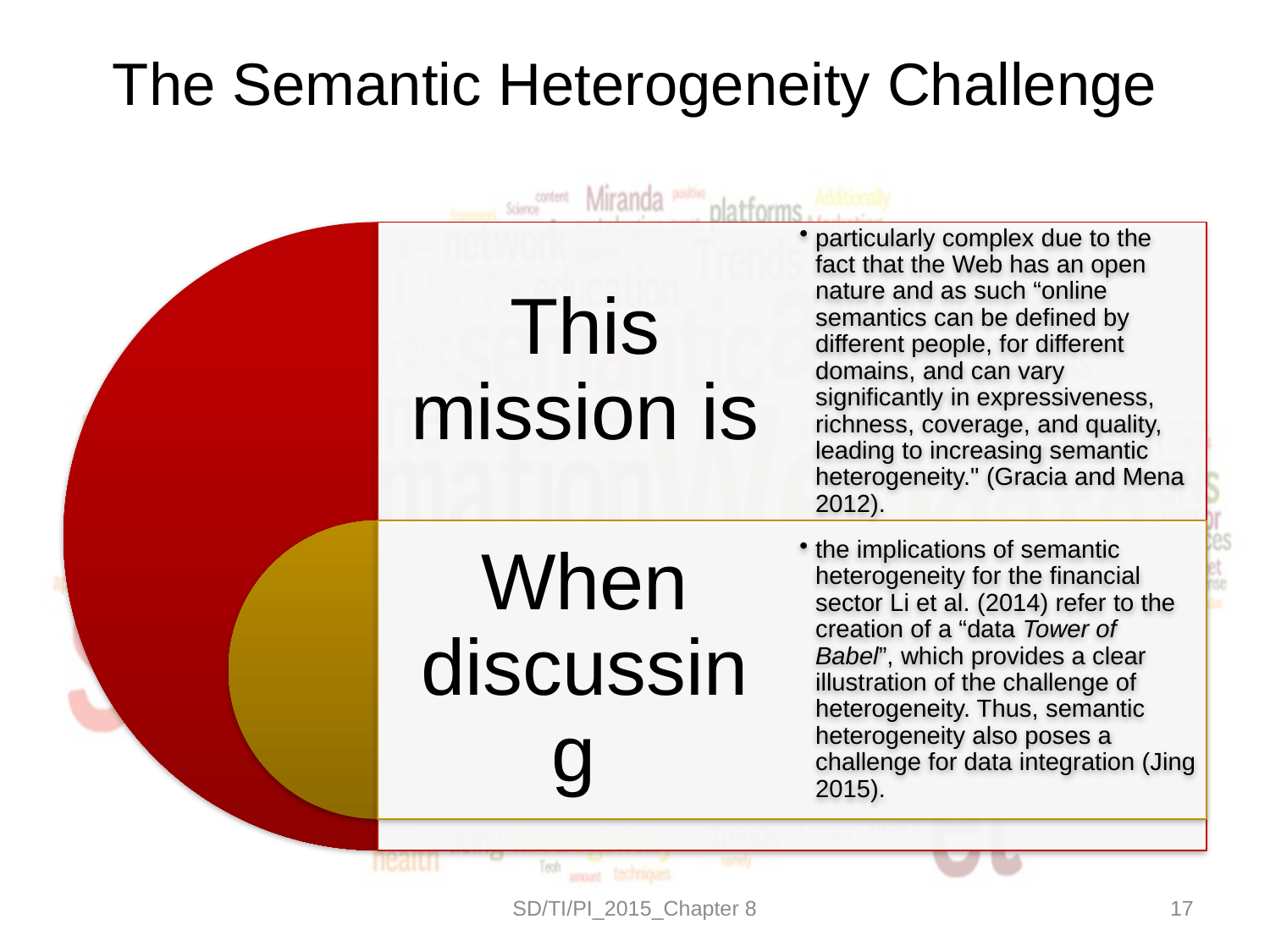

# The Semantic Heterogeneity Challenge
This mission is
When discussing
particularly complex due to the fact that the Web has an open nature and as such “online semantics can be defined by different people, for different domains, and can vary significantly in expressiveness, richness, coverage, and quality, leading to increasing semantic heterogeneity." (Gracia and Mena 2012).
the implications of semantic heterogeneity for the financial sector Li et al. (2014) refer to the creation of a “data Tower of Babel”, which provides a clear illustration of the challenge of heterogeneity. Thus, semantic heterogeneity also poses a challenge for data integration (Jing 2015).
SD/TI/PI_2015_Chapter 8
17